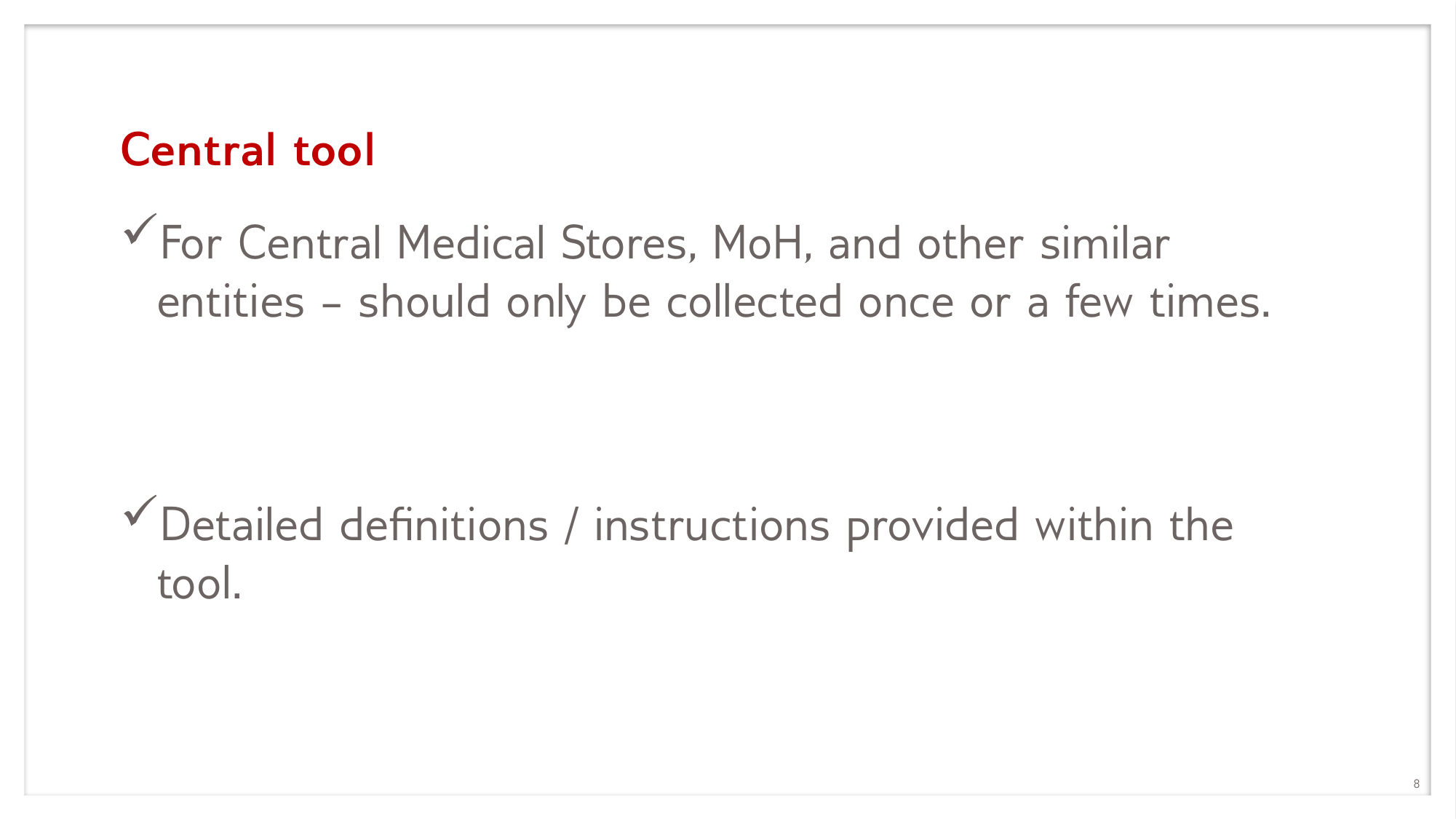

# Central tool
For Central Medical Stores, MoH, and other similar entities – should only be collected once or a few times.

Detailed definitions / instructions provided within the tool.
8